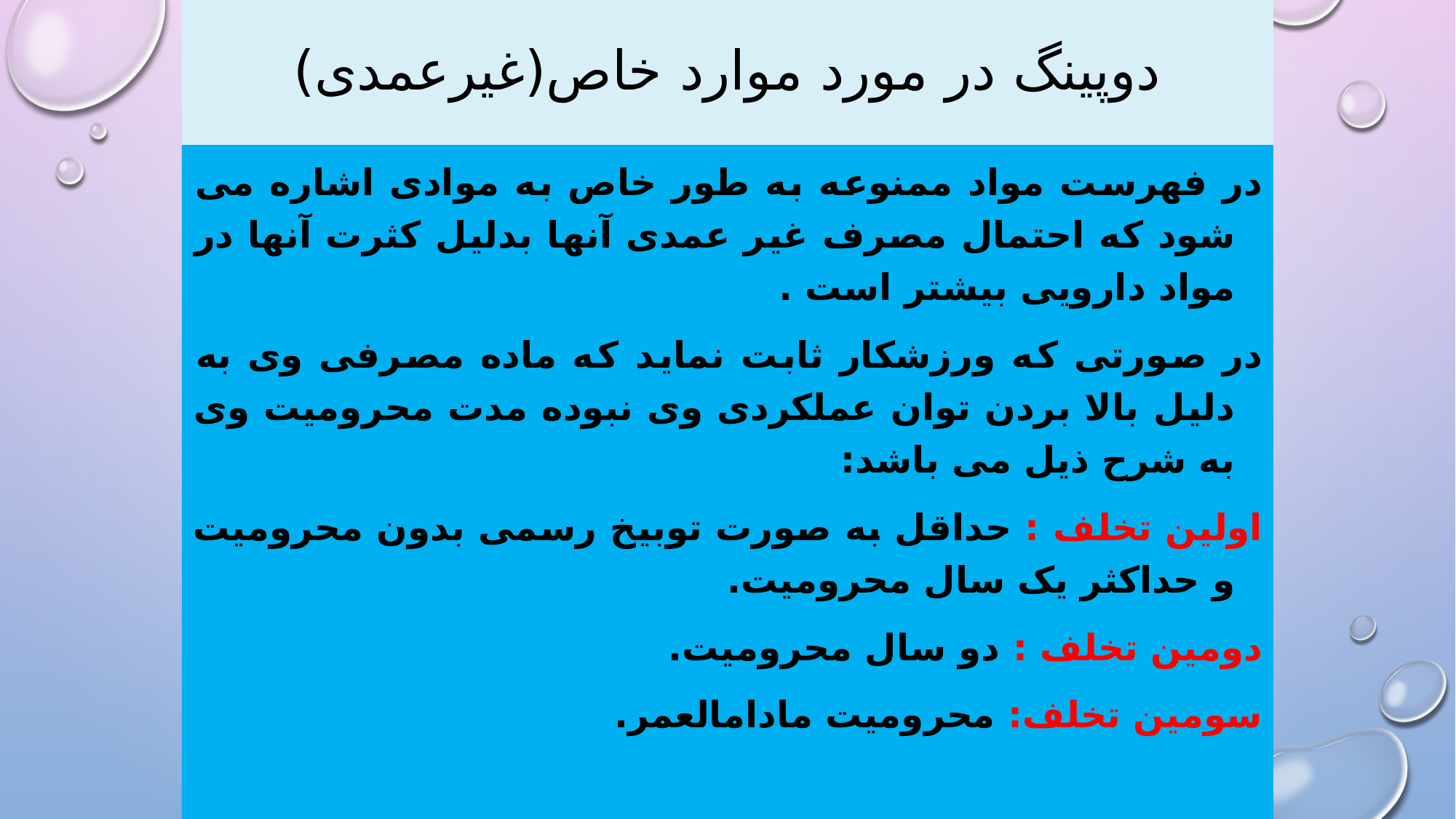

# دوپینگ در مورد موارد خاص(غیرعمدی)
در فهرست مواد ممنوعه به طور خاص به موادی اشاره می شود که احتمال مصرف غیر عمدی آنها بدلیل کثرت آنها در مواد دارویی بیشتر است .
در صورتی که ورزشکار ثابت نماید که ماده مصرفی وی به دلیل بالا بردن توان عملکردی وی نبوده مدت محرومیت وی به شرح ذیل می باشد:
اولین تخلف : حداقل به صورت توبیخ رسمی بدون محرومیت و حداکثر یک سال محرومیت.
دومین تخلف : دو سال محرومیت.
سومین تخلف: محرومیت مادامالعمر.